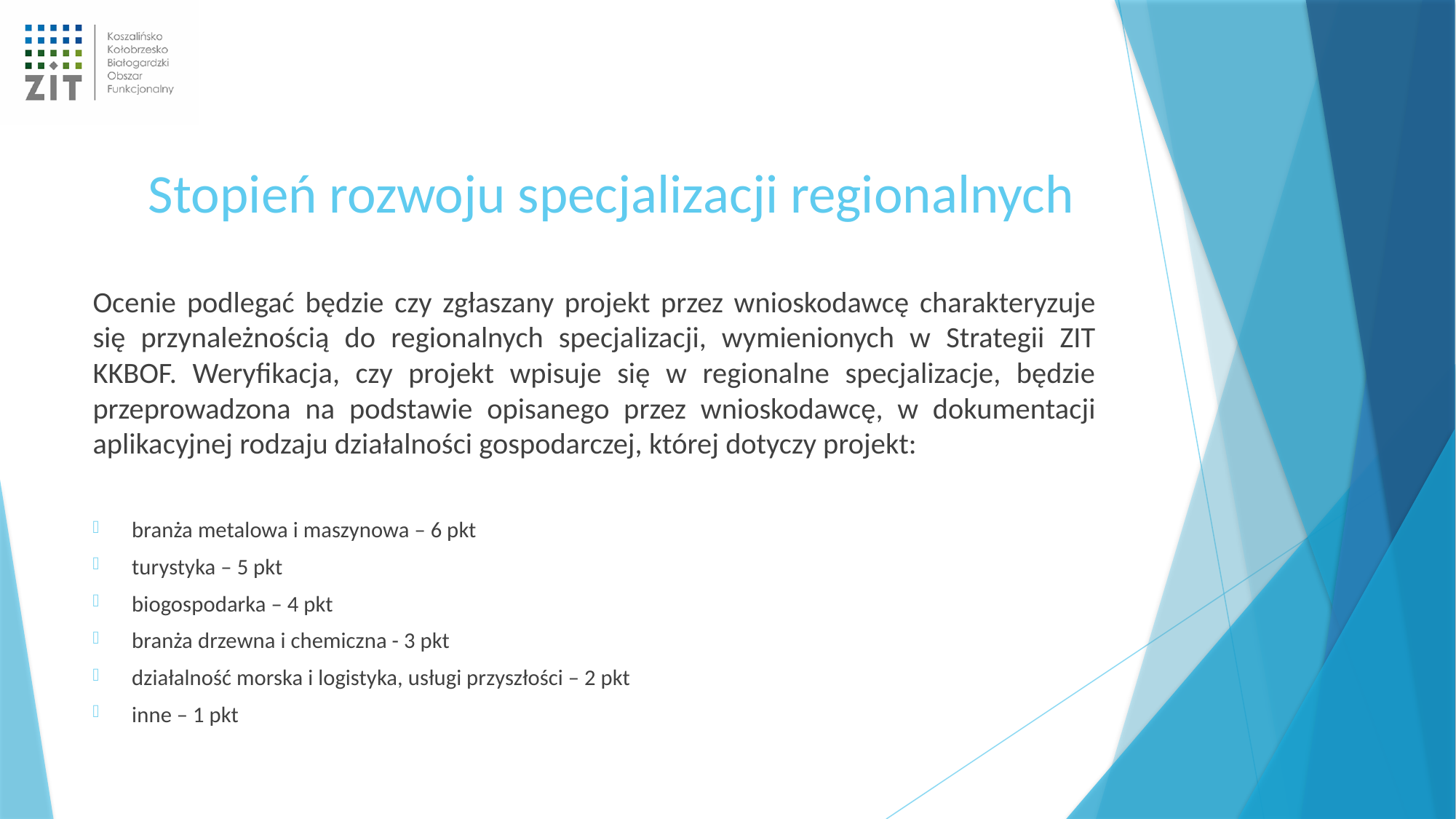

# Stopień rozwoju specjalizacji regionalnych

Ocenie podlegać będzie czy zgłaszany projekt przez wnioskodawcę charakteryzuje się przynależnością do regionalnych specjalizacji, wymienionych w Strategii ZIT KKBOF. Weryfikacja, czy projekt wpisuje się w regionalne specjalizacje, będzie przeprowadzona na podstawie opisanego przez wnioskodawcę, w dokumentacji aplikacyjnej rodzaju działalności gospodarczej, której dotyczy projekt:

branża metalowa i maszynowa – 6 pkt
turystyka – 5 pkt
biogospodarka – 4 pkt
branża drzewna i chemiczna - 3 pkt
działalność morska i logistyka, usługi przyszłości – 2 pkt
inne – 1 pkt